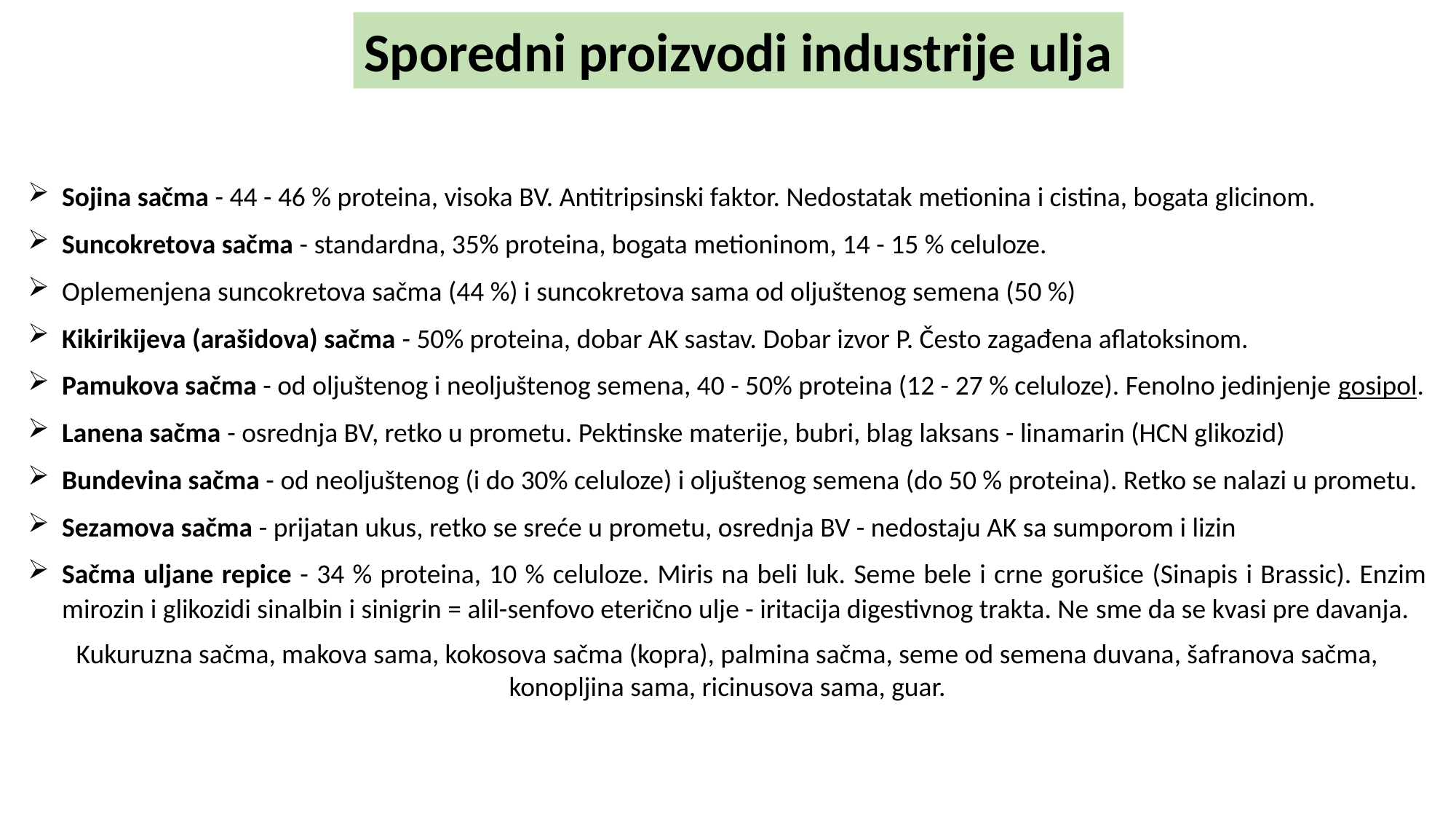

Sporedni proizvodi industrije ulja
Sojina sačma - 44 - 46 % proteina, visoka BV. Antitripsinski faktor. Nedostatak metionina i cistina, bogata glicinom.
Suncokretova sačma - standardna, 35% proteina, bogata metioninom, 14 - 15 % celuloze.
Oplemenjena suncokretova sačma (44 %) i suncokretova sama od oljuštenog semena (50 %)
Kikirikijeva (arašidova) sačma - 50% proteina, dobar AK sastav. Dobar izvor P. Često zagađena aflatoksinom.
Pamukova sačma - od oljuštenog i neoljuštenog semena, 40 - 50% proteina (12 - 27 % celuloze). Fenolno jedinjenje gosipol.
Lanena sačma - osrednja BV, retko u prometu. Pektinske materije, bubri, blag laksans - linamarin (HCN glikozid)
Bundevina sačma - od neoljuštenog (i do 30% celuloze) i oljuštenog semena (do 50 % proteina). Retko se nalazi u prometu.
Sezamova sačma - prijatan ukus, retko se sreće u prometu, osrednja BV - nedostaju AK sa sumporom i lizin
Sačma uljane repice - 34 % proteina, 10 % celuloze. Miris na beli luk. Seme bele i crne gorušice (Sinapis i Brassic). Enzim mirozin i glikozidi sinalbin i sinigrin = alil-senfovo eterično ulje - iritacija digestivnog trakta. Ne sme da se kvasi pre davanja.
Kukuruzna sačma, makova sama, kokosova sačma (kopra), palmina sačma, seme od semena duvana, šafranova sačma, konopljina sama, ricinusova sama, guar.